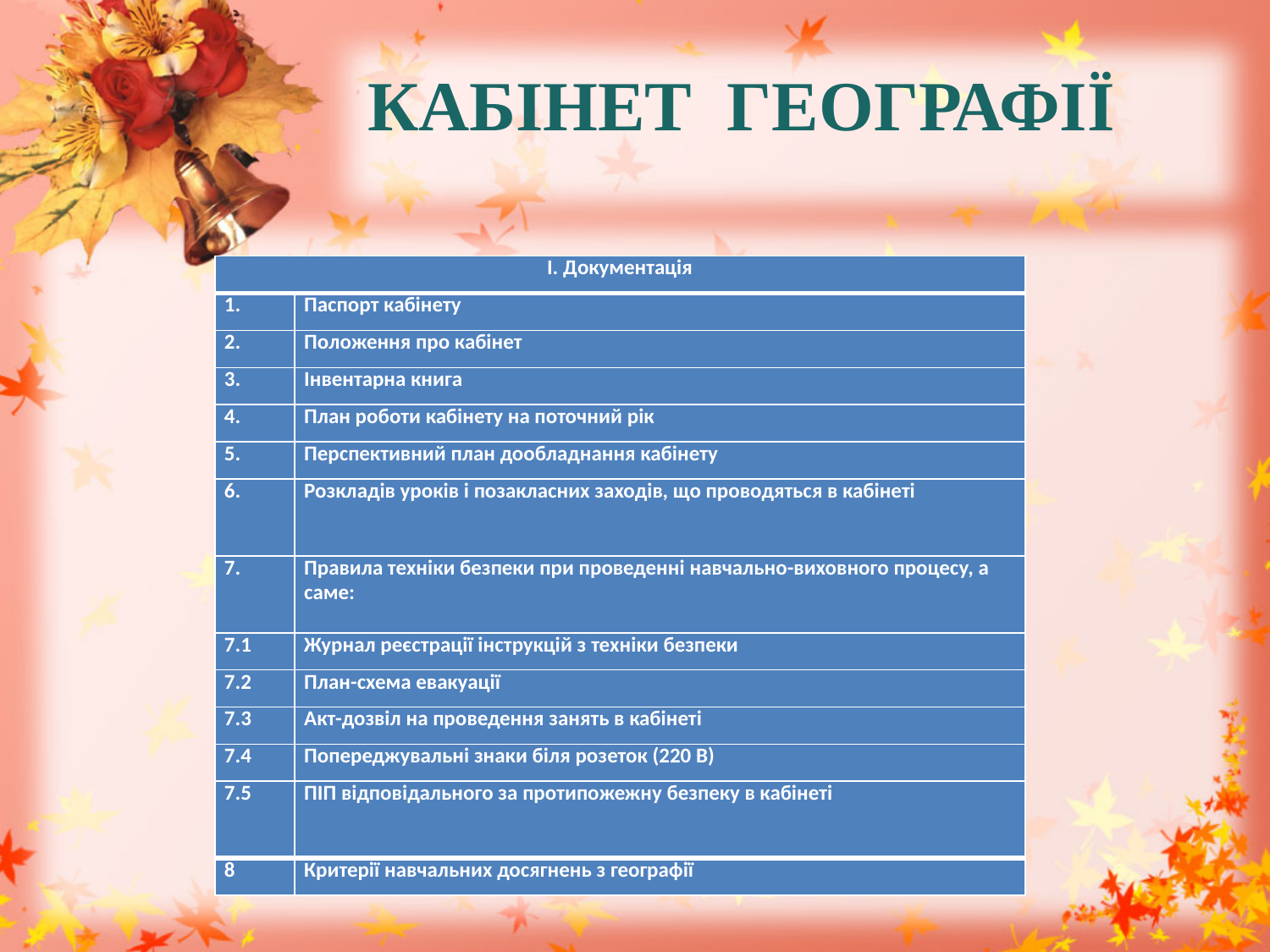

КАБІНЕТ  ГЕОГРАФІЇ
| І. Документація |  |
| --- | --- |
| 1. | Паспорт кабінету |
| 2. | Положення про кабінет |
| 3. | Інвентарна книга |
| 4. | План роботи кабінету на поточний рік |
| 5. | Перспективний план дообладнання кабінету |
| 6. | Розкладів уроків і позакласних заходів, що проводяться в кабінеті |
| 7. | Правила техніки безпеки при проведенні навчально-виховного процесу, а саме: |
| 7.1 | Журнал реєстрації інструкцій з техніки безпеки |
| 7.2 | План-схема евакуації |
| 7.3 | Акт-дозвіл на проведення занять в кабінеті |
| 7.4 | Попереджувальні знаки біля розеток (220 В) |
| 7.5 | ПІП відповідального за протипожежну безпеку в кабінеті |
| 8 | Критерії навчальних досягнень з географії |